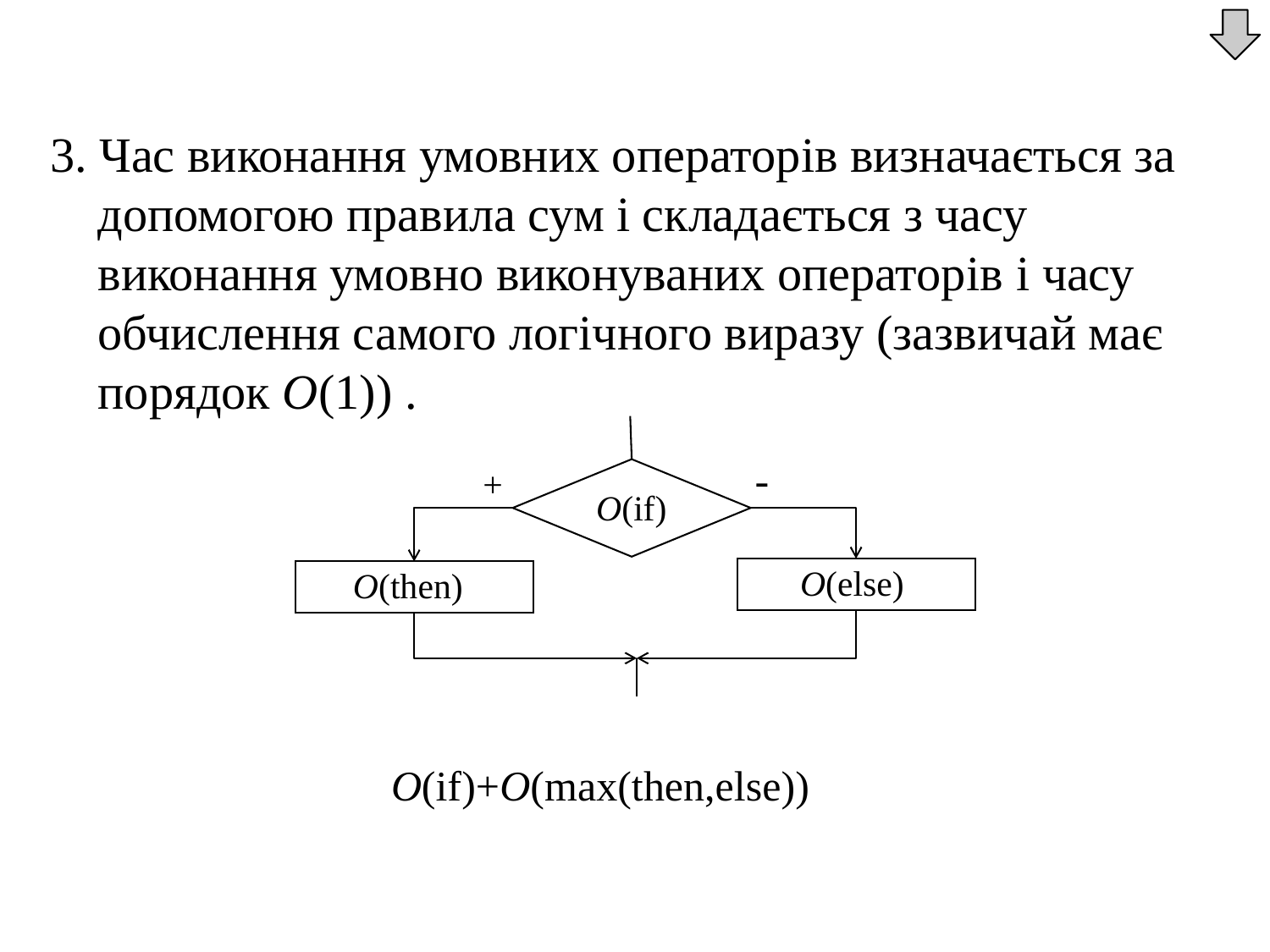

3. Час виконання умовних операторів визначається за допомогою правила сум і складається з часу виконання умовно виконуваних операторів і часу обчислення самого логічного виразу (зазвичай має порядок О(1)) .
-
+

O(if)
O(else)
O(then)

O(if)+O(max(then,else))